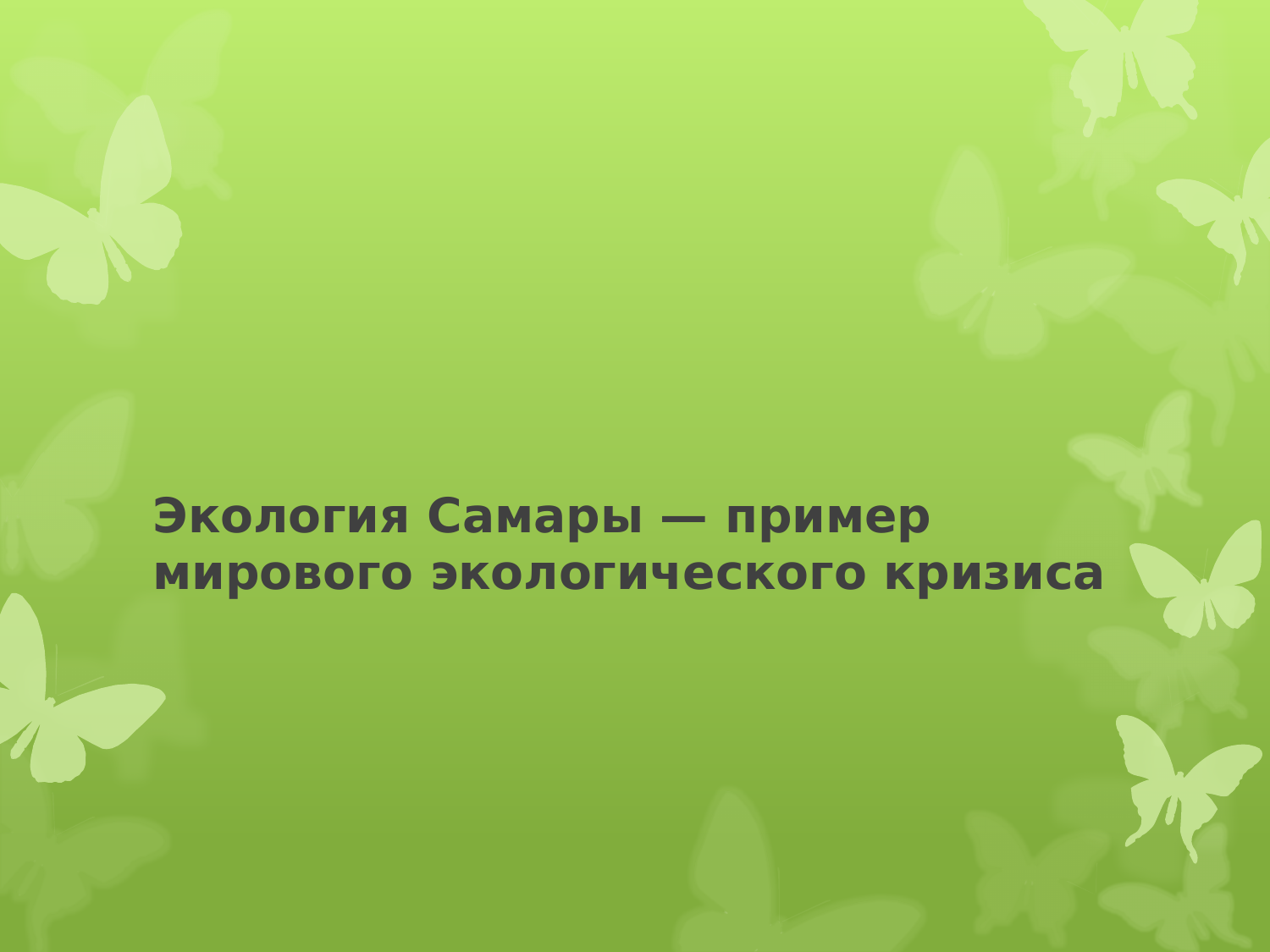

# Экология Самары — пример мирового экологического кризиса